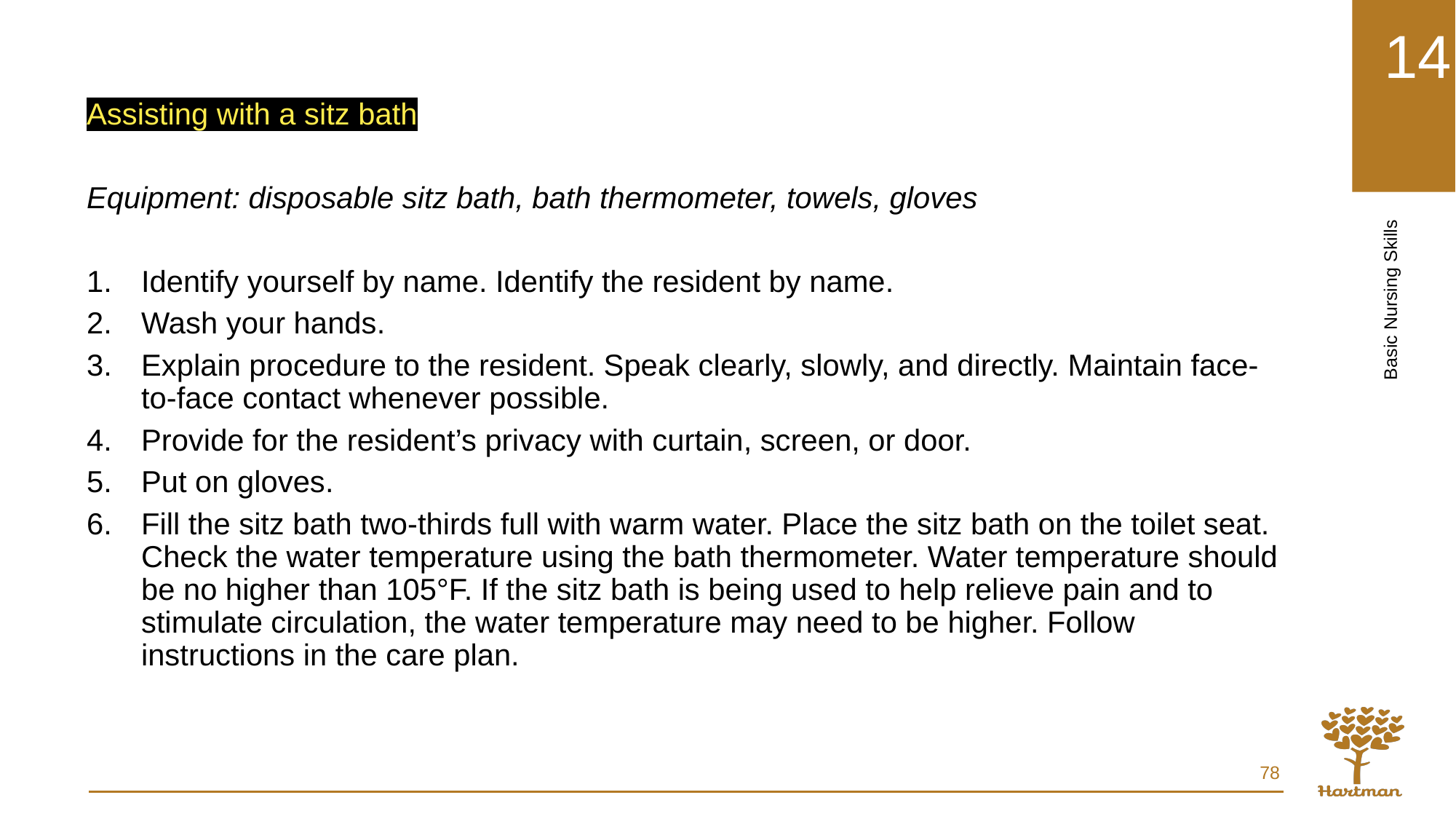

Assisting with a sitz bath

Equipment: disposable sitz bath, bath thermometer, towels, gloves

Identify yourself by name. Identify the resident by name.
Wash your hands.
Explain procedure to the resident. Speak clearly, slowly, and directly. Maintain face-to-face contact whenever possible.
Provide for the resident’s privacy with curtain, screen, or door.
Put on gloves.
Fill the sitz bath two-thirds full with warm water. Place the sitz bath on the toilet seat. Check the water temperature using the bath thermometer. Water temperature should be no higher than 105°F. If the sitz bath is being used to help relieve pain and to stimulate circulation, the water temperature may need to be higher. Follow instructions in the care plan.

78